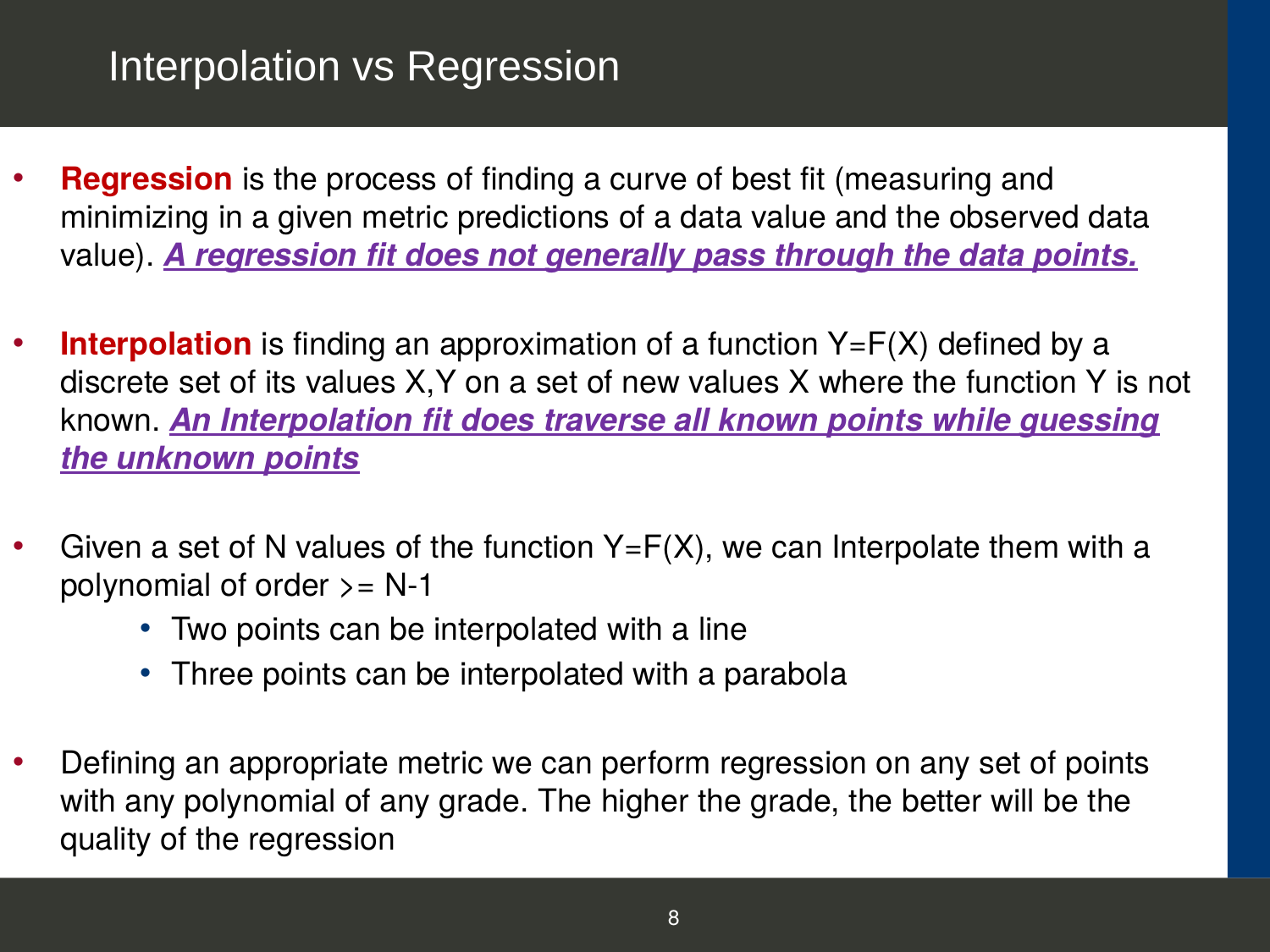

# Interpolation vs Regression
Regression is the process of finding a curve of best fit (measuring and minimizing in a given metric predictions of a data value and the observed data value). A regression fit does not generally pass through the data points.

Interpolation is finding an approximation of a function Y=F(X) defined by a discrete set of its values X,Y on a set of new values X where the function Y is not known. An Interpolation fit does traverse all known points while guessing the unknown points

Given a set of N values of the function Y=F(X), we can Interpolate them with a polynomial of order >= N-1
Two points can be interpolated with a line
Three points can be interpolated with a parabola

Defining an appropriate metric we can perform regression on any set of points with any polynomial of any grade. The higher the grade, the better will be the quality of the regression